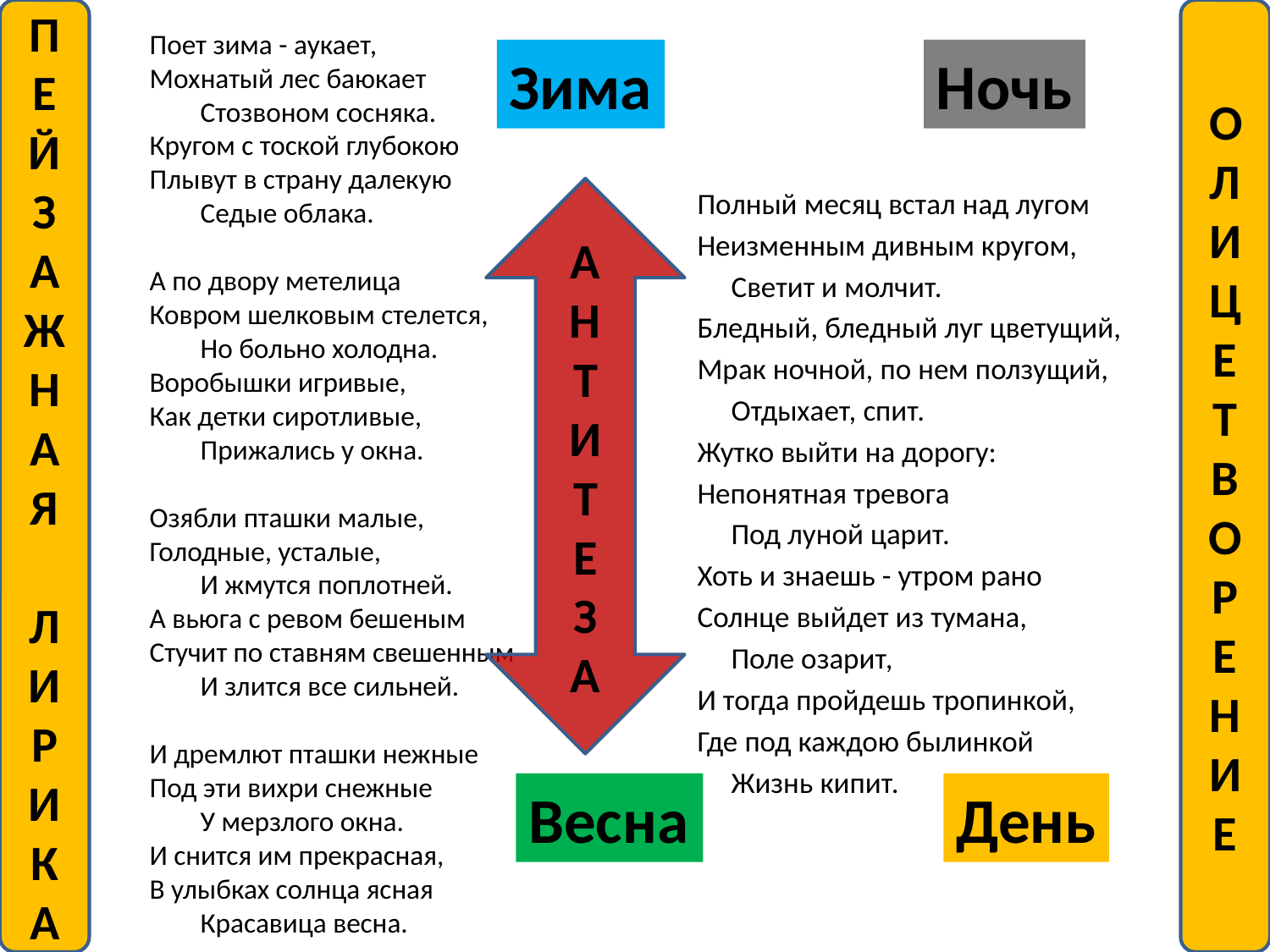

П
Е
Й
З
АЖ
НА
Я

ЛИРИКА
ОЛИЦЕ
Т
ВОР
Е
НИЕ
	Поет зима - аукает,
Мохнатый лес баюкает
        Стозвоном сосняка.
Кругом с тоской глубокою
Плывут в страну далекую
        Седые облака.
А по двору метелица
Ковром шелковым стелется,
        Но больно холодна.
Воробышки игривые,
Как детки сиротливые,
        Прижались у окна.
Озябли пташки малые,
Голодные, усталые,
        И жмутся поплотней.
А вьюга с ревом бешеным
Стучит по ставням свешенным
        И злится все сильней.
И дремлют пташки нежные
Под эти вихри снежные
        У мерзлого окна.
И снится им прекрасная,
В улыбках солнца ясная
        Красавица весна.
Зима
Ночь
А
Н
Т
И
Т
Е
З
А
Полный месяц встал над лугом
Неизменным дивным кругом,
     Светит и молчит.
Бледный, бледный луг цветущий,
Мрак ночной, по нем ползущий,
     Отдыхает, спит.
Жутко выйти на дорогу:
Непонятная тревога
     Под луной царит.
Хоть и знаешь - утром рано
Солнце выйдет из тумана,
     Поле озарит,
И тогда пройдешь тропинкой,
Где под каждою былинкой
     Жизнь кипит.

Весна
День